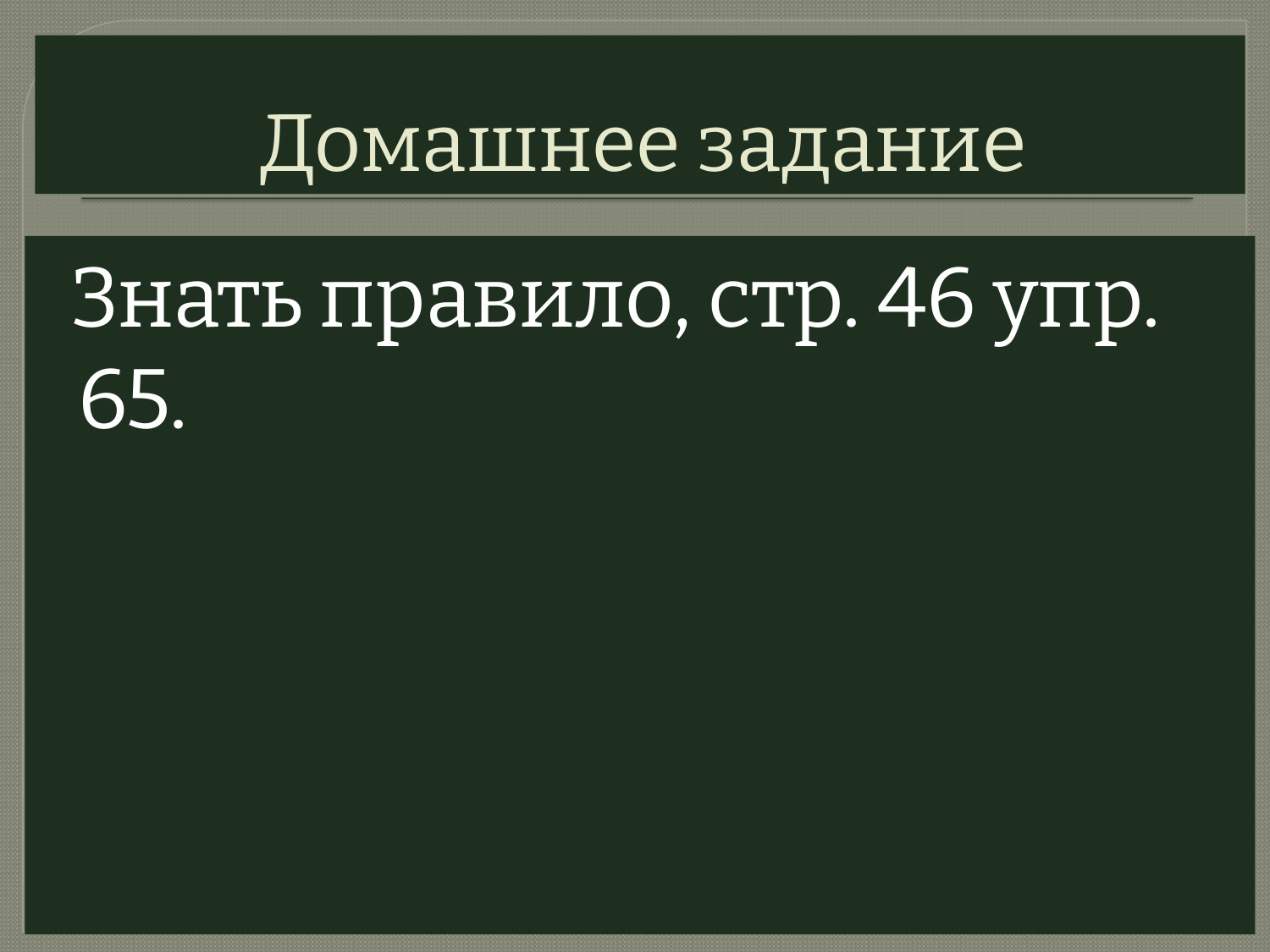

# Домашнее задание
   Знать правило, стр. 46 упр. 65.